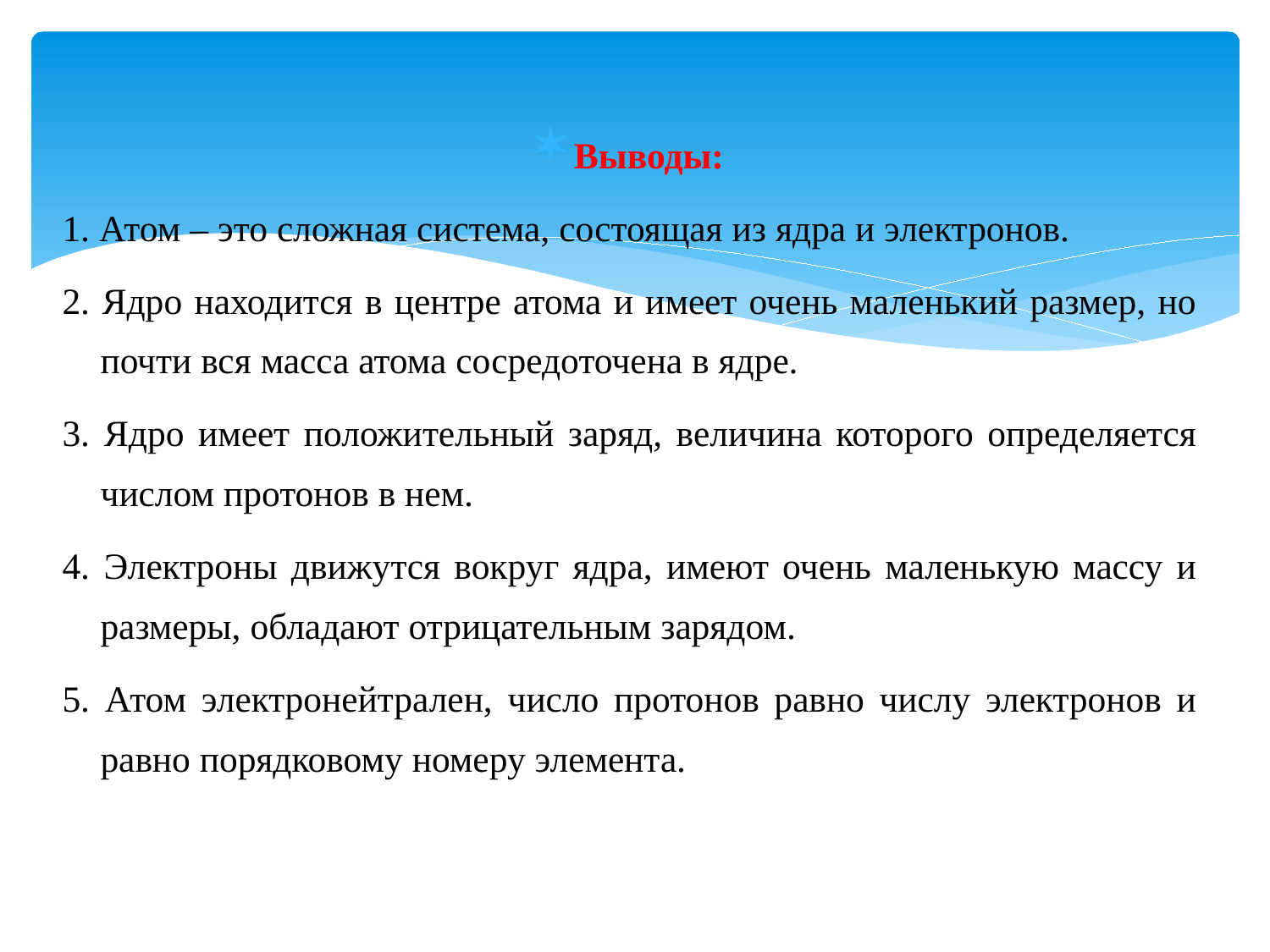

Выводы:
1. Атом – это сложная система, состоящая из ядра и электронов.
2. Ядро находится в центре атома и имеет очень маленький размер, но почти вся масса атома сосредоточена в ядре.
3. Ядро имеет положительный заряд, величина которого определяется числом протонов в нем.
4. Электроны движутся вокруг ядра, имеют очень маленькую массу и размеры, обладают отрицательным зарядом.
5. Атом электронейтрален, число протонов равно числу электронов и равно порядковому номеру элемента.